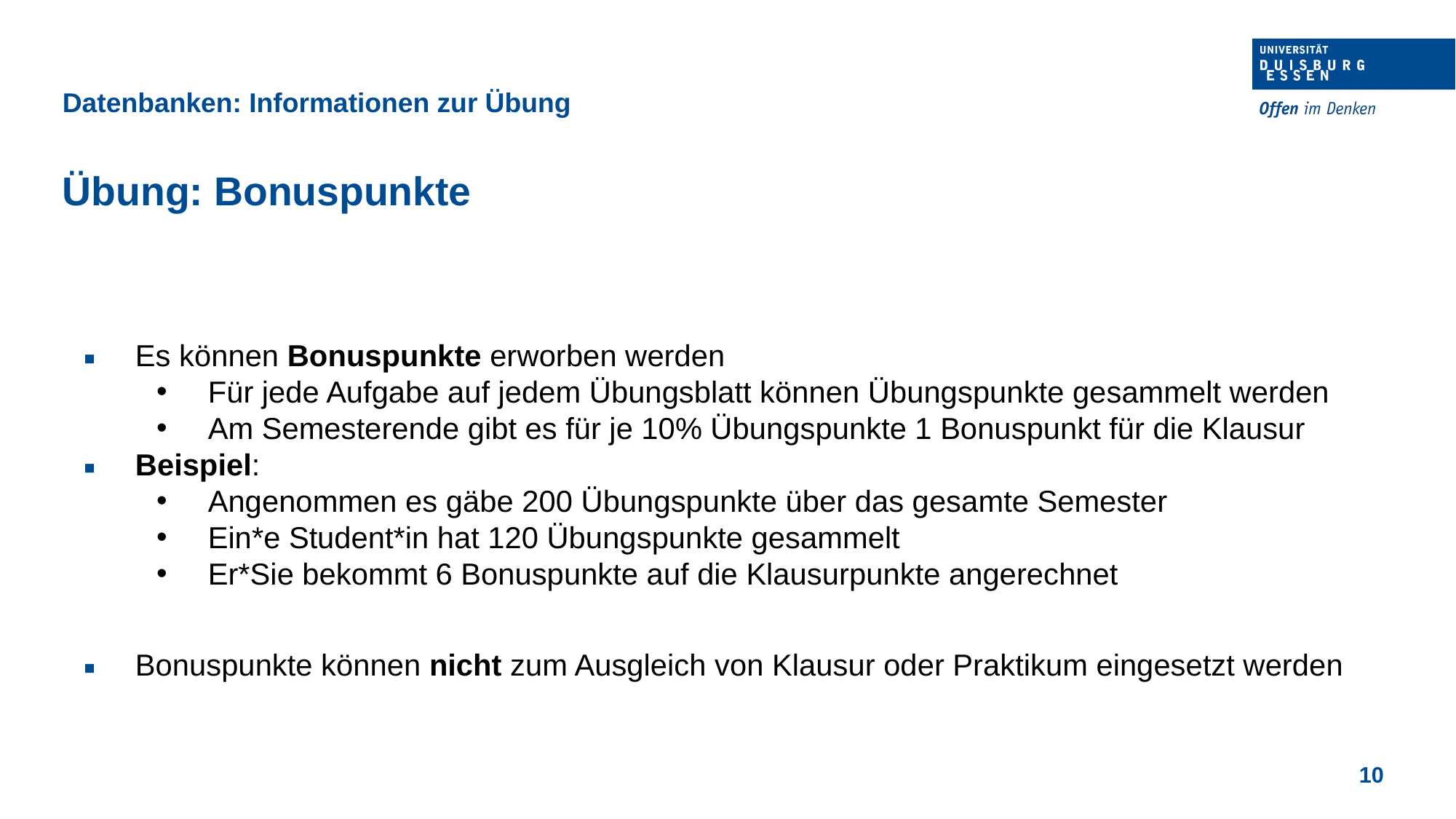

Datenbanken: Informationen zur Übung
Übung: Bonuspunkte
Es können Bonuspunkte erworben werden
Für jede Aufgabe auf jedem Übungsblatt können Übungspunkte gesammelt werden
Am Semesterende gibt es für je 10% Übungspunkte 1 Bonuspunkt für die Klausur
Beispiel:
Angenommen es gäbe 200 Übungspunkte über das gesamte Semester
Ein*e Student*in hat 120 Übungspunkte gesammelt
Er*Sie bekommt 6 Bonuspunkte auf die Klausurpunkte angerechnet

Bonuspunkte können nicht zum Ausgleich von Klausur oder Praktikum eingesetzt werden
10